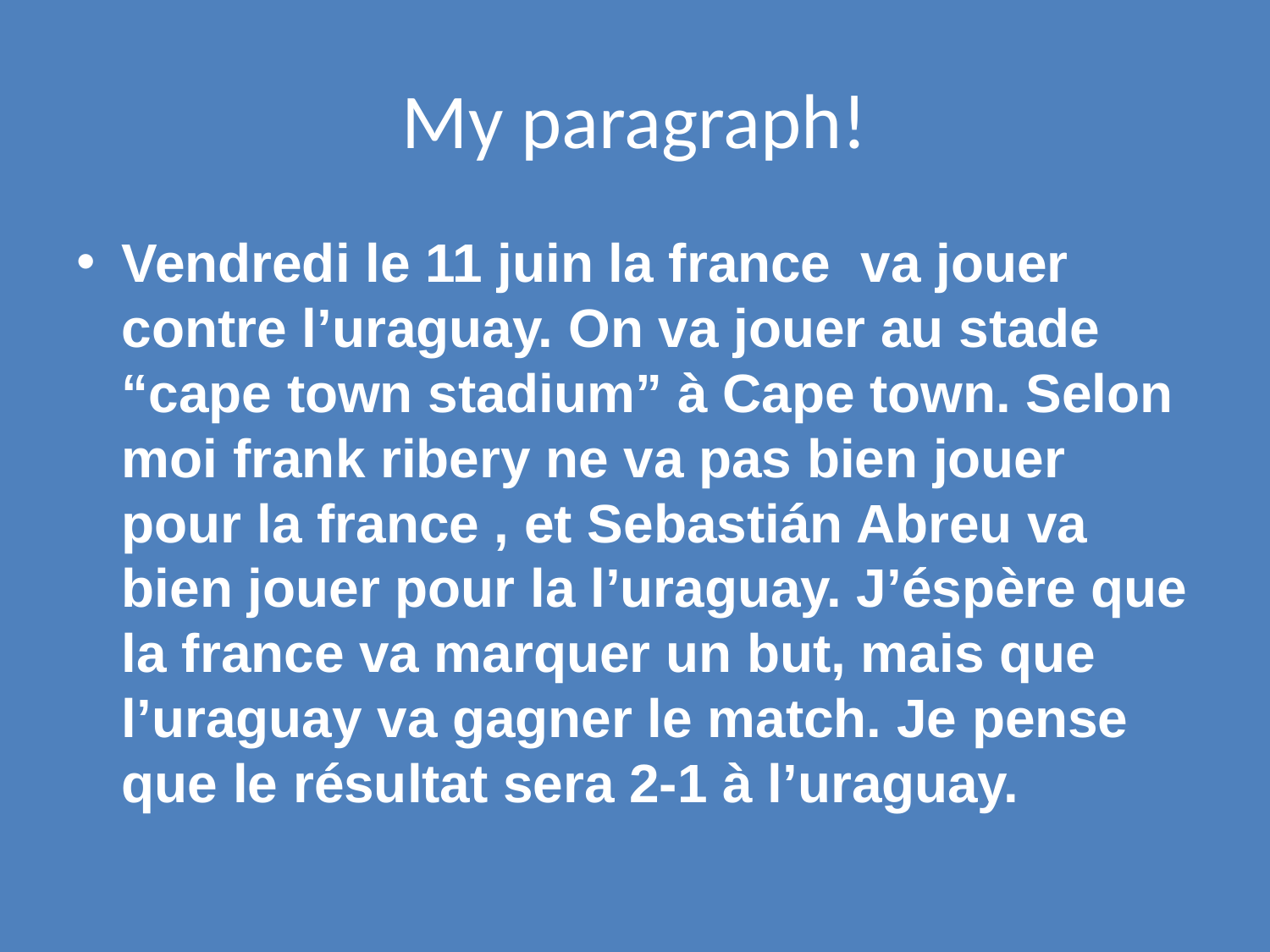

# My paragraph!
Vendredi le 11 juin la france  va jouer contre l’uraguay. On va jouer au stade “cape town stadium” à Cape town. Selon moi frank ribery ne va pas bien jouer pour la france , et Sebastián Abreu va bien jouer pour la l’uraguay. J’éspère que la france va marquer un but, mais que l’uraguay va gagner le match. Je pense que le résultat sera 2-1 à l’uraguay.